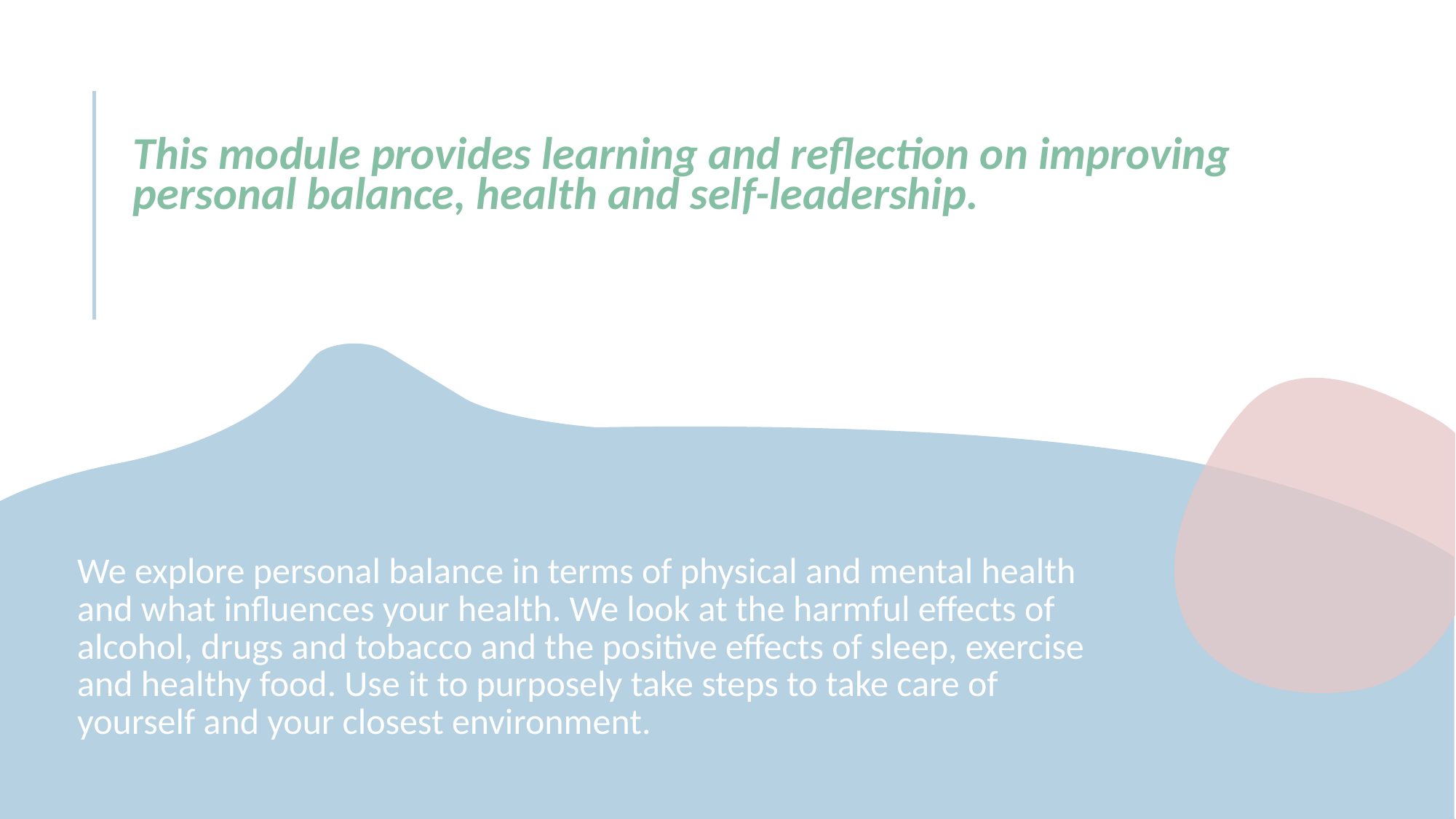

This module provides learning and reflection on improving personal balance, health and self-leadership.

We explore personal balance in terms of physical and mental health and what influences your health. We look at the harmful effects of alcohol, drugs and tobacco and the positive effects of sleep, exercise and healthy food. Use it to purposely take steps to take care of yourself and your closest environment.